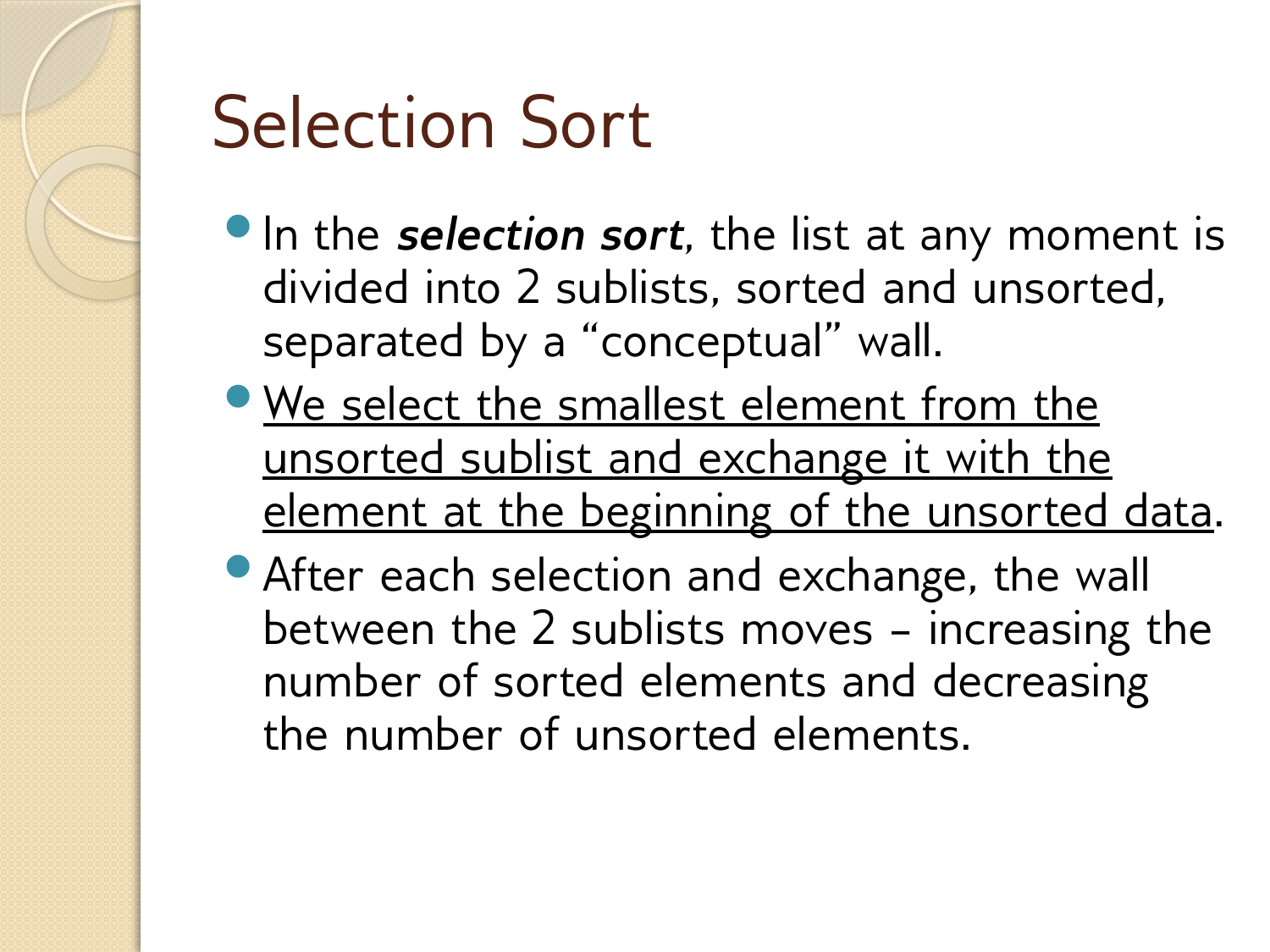

# Selection Sort
In the selection sort, the list at any moment is divided into 2 sublists, sorted and unsorted, separated by a “conceptual” wall.
We select the smallest element from the unsorted sublist and exchange it with the element at the beginning of the unsorted data.
After each selection and exchange, the wall between the 2 sublists moves – increasing the number of sorted elements and decreasing the number of unsorted elements.